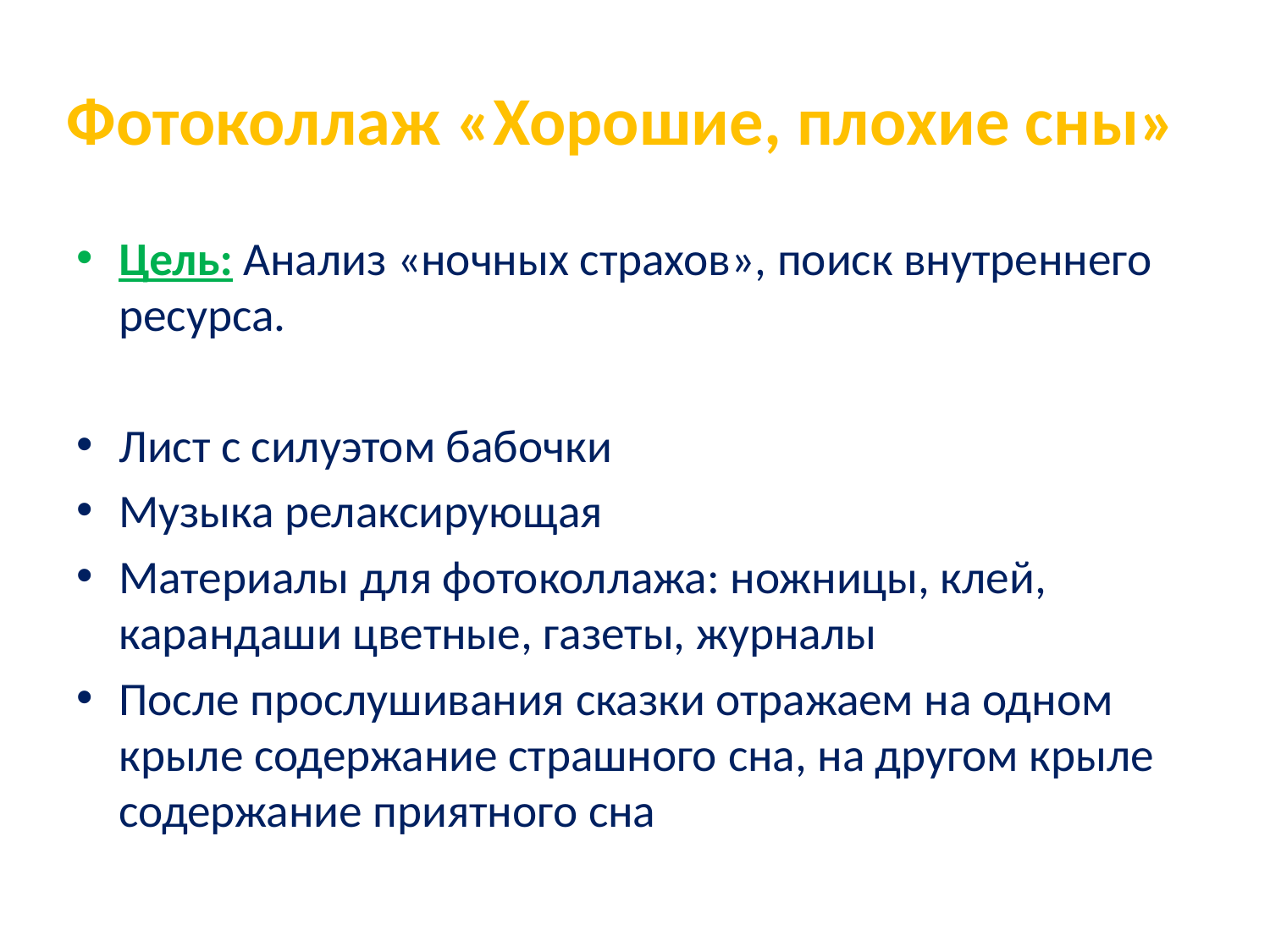

# Фотоколлаж «Хорошие, плохие сны»
Цель: Анализ «ночных страхов», поиск внутреннего ресурса.

Лист с силуэтом бабочки
Музыка релаксирующая
Материалы для фотоколлажа: ножницы, клей, карандаши цветные, газеты, журналы
После прослушивания сказки отражаем на одном крыле содержание страшного сна, на другом крыле содержание приятного сна